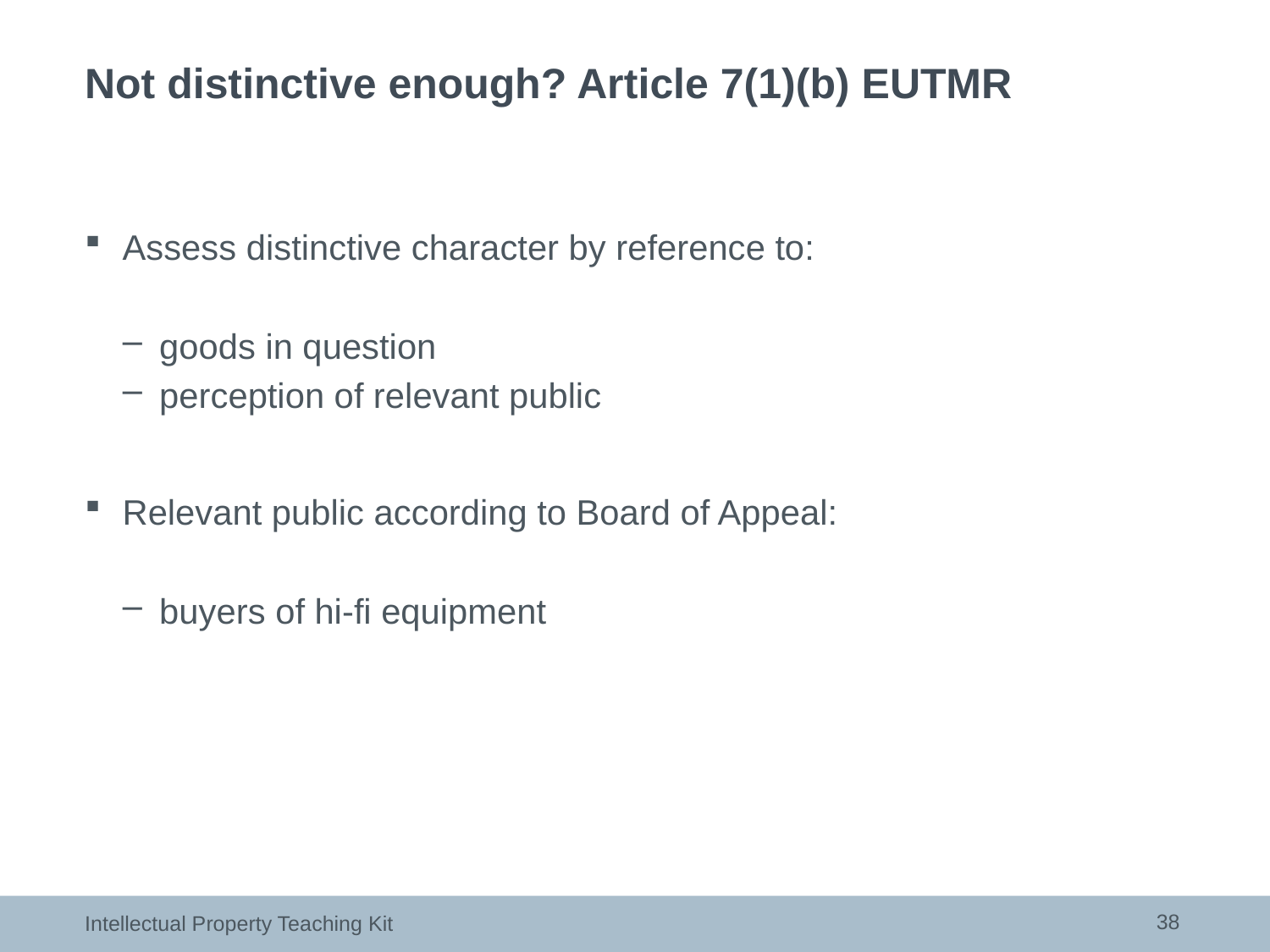

# Not distinctive enough? Article 7(1)(b) EUTMR
Assess distinctive character by reference to:

goods in question
perception of relevant public

Relevant public according to Board of Appeal:

buyers of hi-fi equipment
38
Intellectual Property Teaching Kit